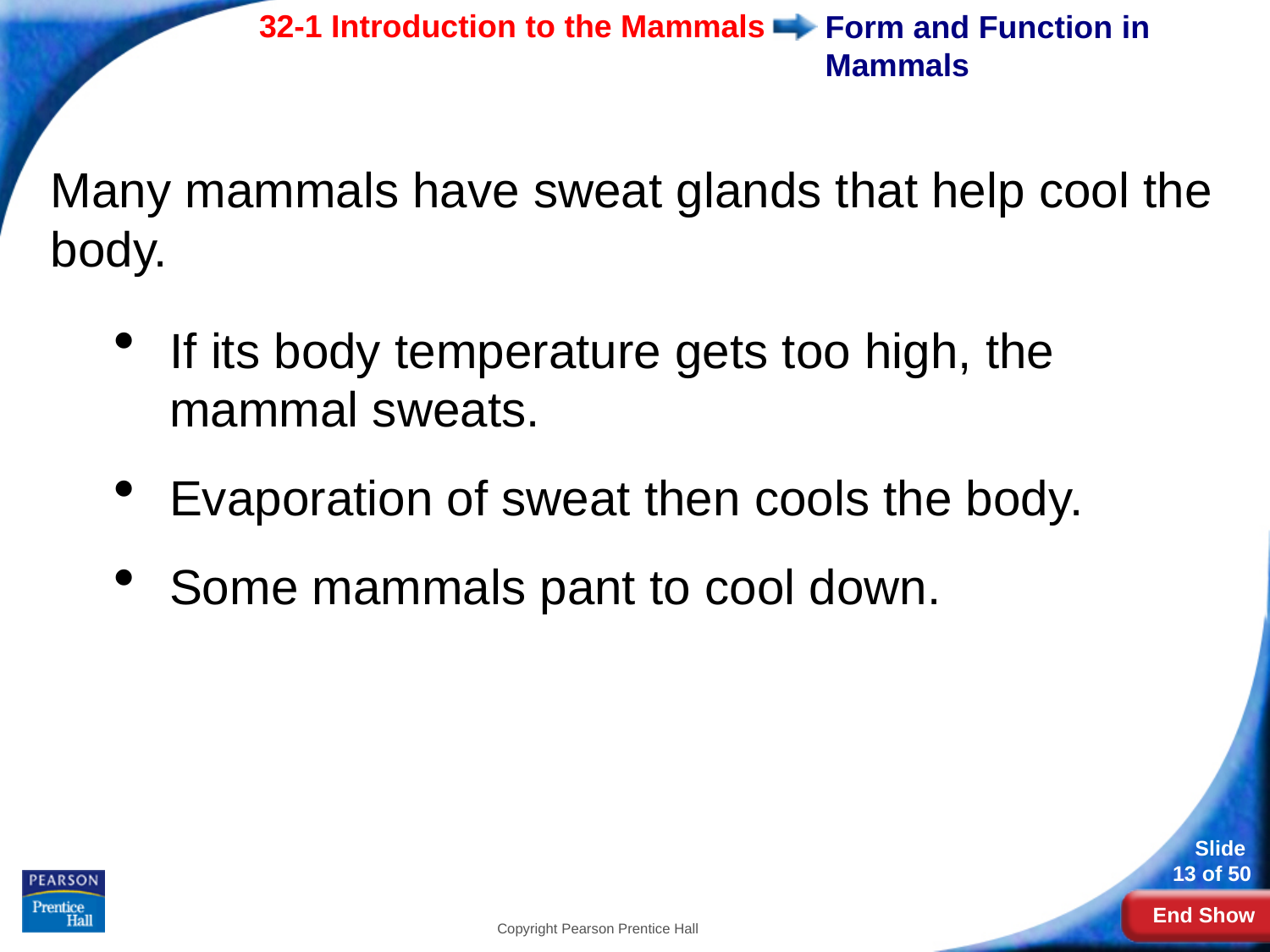

# Form and Function in Mammals
Many mammals have sweat glands that help cool the body.
If its body temperature gets too high, the mammal sweats.
Evaporation of sweat then cools the body.
Some mammals pant to cool down.
Copyright Pearson Prentice Hall